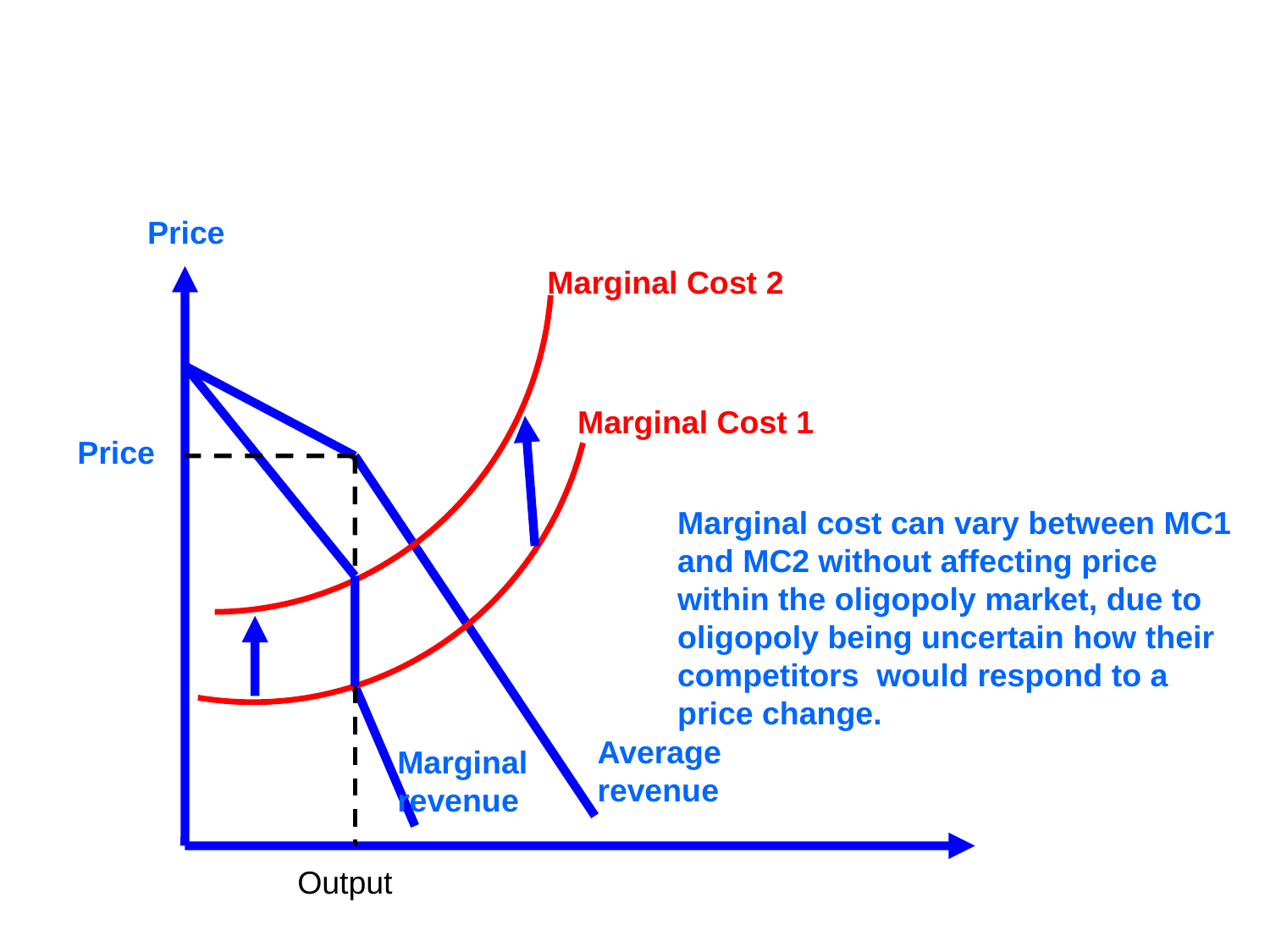

Price
Marginal Cost 2

Marginal Cost 1

Price

Marginal cost can vary between MC1 and MC2 without affecting price within the oligopoly market, due to oligopoly being uncertain how their competitors  would respond to a price change.

Average revenue
Marginal revenue

Output